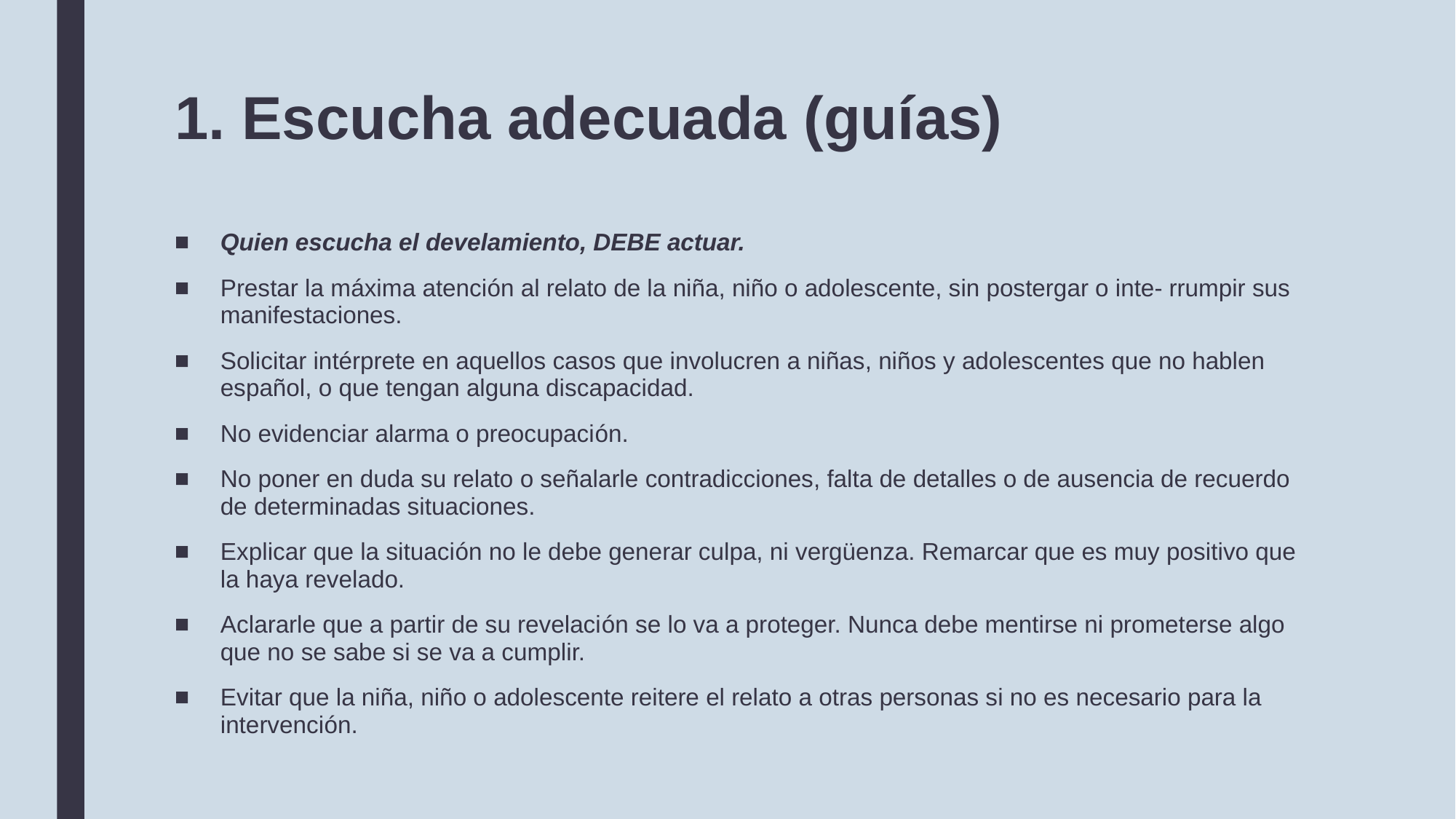

# 1. Escucha adecuada (guías)
Quien escucha el develamiento, DEBE actuar.
Prestar la máxima atención al relato de la niña, niño o adolescente, sin postergar o inte- rrumpir sus manifestaciones.
Solicitar intérprete en aquellos casos que involucren a niñas, niños y adolescentes que no hablen español, o que tengan alguna discapacidad.
No evidenciar alarma o preocupación.
No poner en duda su relato o señalarle contradicciones, falta de detalles o de ausencia de recuerdo de determinadas situaciones.
Explicar que la situación no le debe generar culpa, ni vergüenza. Remarcar que es muy positivo que la haya revelado.
Aclararle que a partir de su revelación se lo va a proteger. Nunca debe mentirse ni prometerse algo que no se sabe si se va a cumplir.
Evitar que la niña, niño o adolescente reitere el relato a otras personas si no es necesario para la intervención.